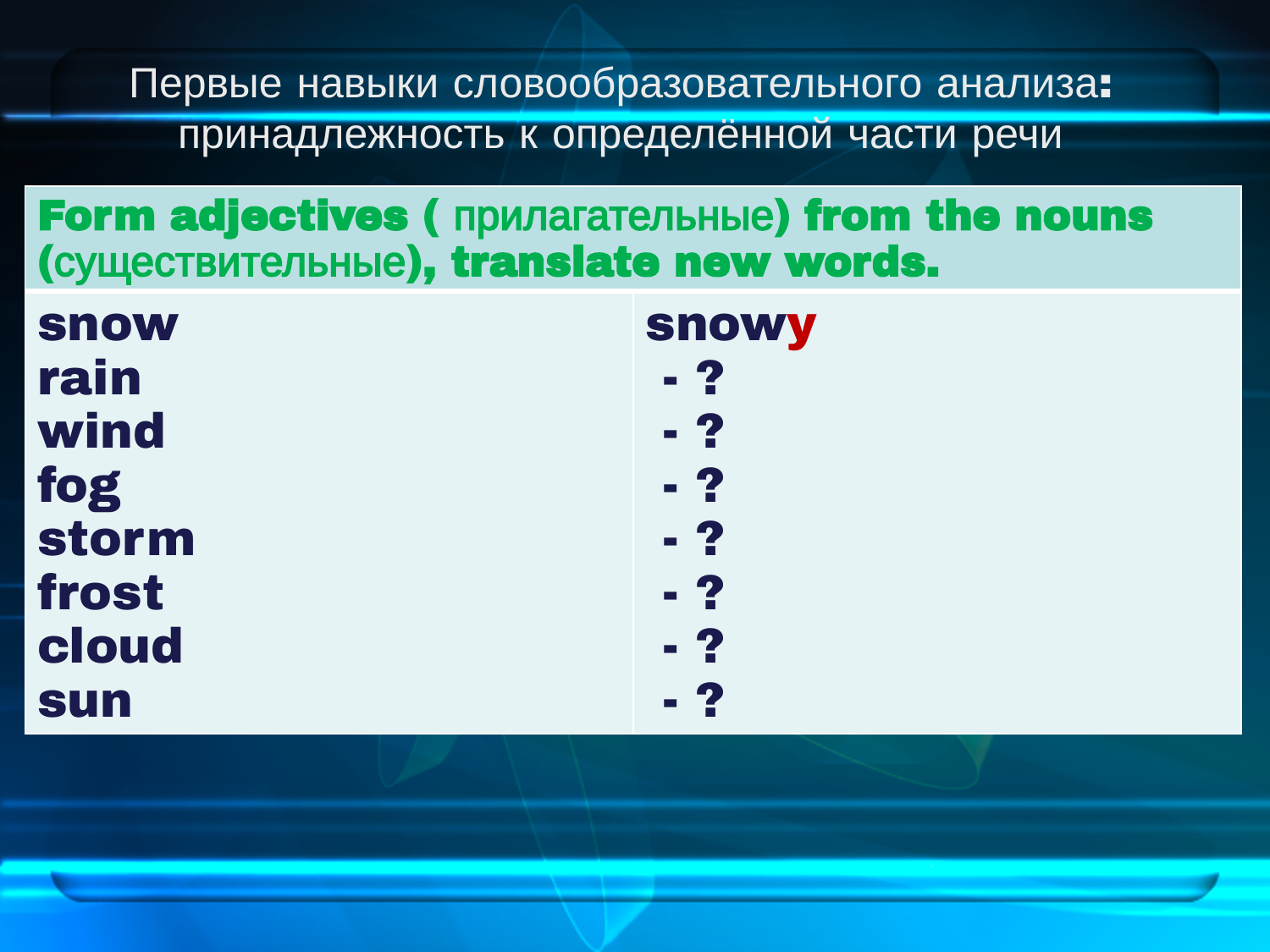

# Первые навыки словообразовательного анализа: принадлежность к определённой части речи
| Form adjectives ( прилагательные) from the nouns (существительные), translate new words. |  |
| --- | --- |
| snow rain wind fog storm frost cloud sun | snowy - ? - ? - ? - ? - ? - ? - ? |